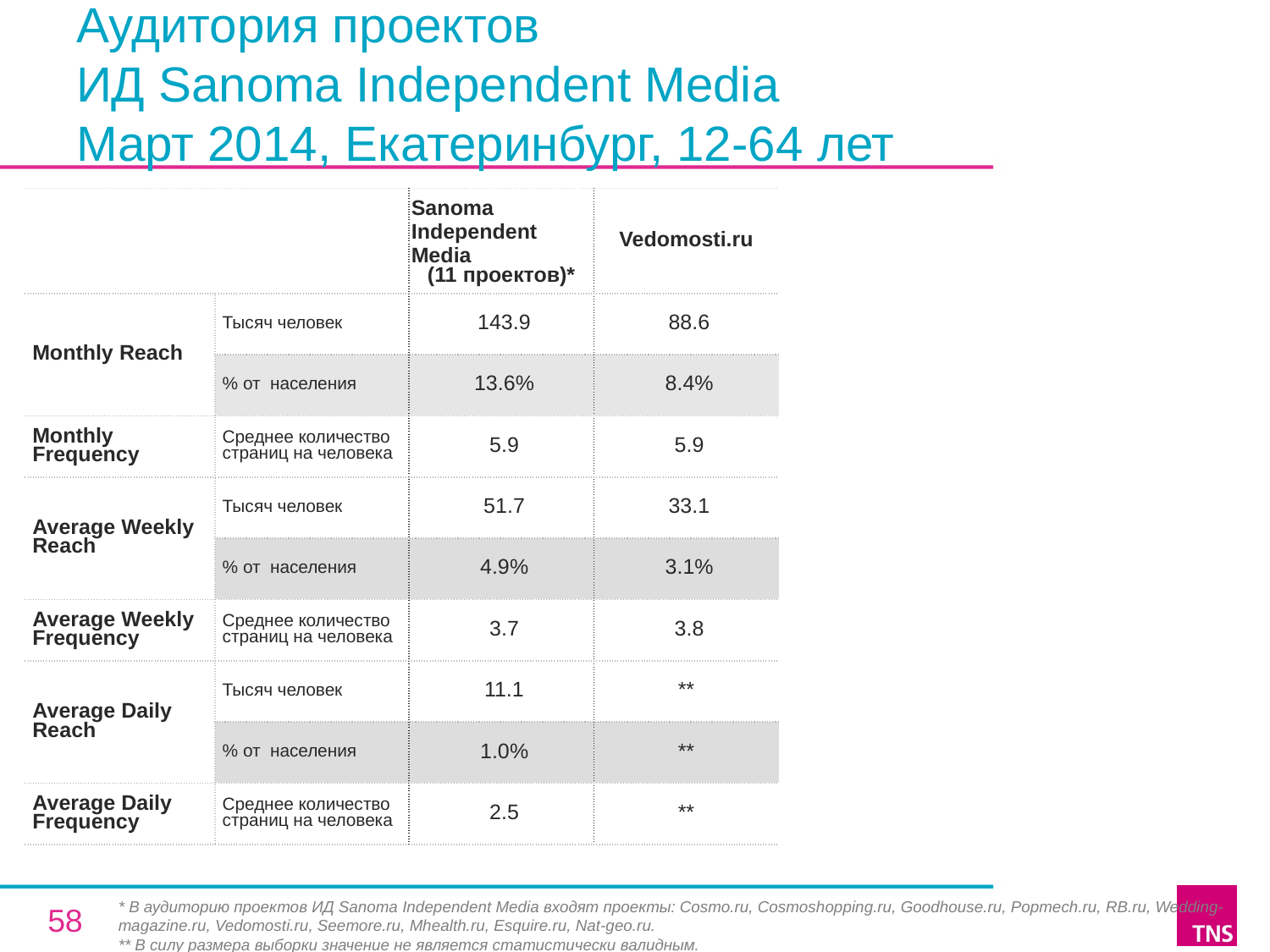

# Аудитория проектов ИД Sanoma Independent Media Март 2014, Екатеринбург, 12-64 лет
|  |  | Sanoma Independent Media (11 проектов)\* | Vedomosti.ru |
| --- | --- | --- | --- |
| Monthly Reach | Тысяч человек | 143.9 | 88.6 |
|  | % от населения | 13.6% | 8.4% |
| Monthly Frequency | Среднее количество страниц на человека | 5.9 | 5.9 |
| Average Weekly Reach | Тысяч человек | 51.7 | 33.1 |
|  | % от населения | 4.9% | 3.1% |
| Average Weekly Frequency | Среднее количество страниц на человека | 3.7 | 3.8 |
| Average Daily Reach | Тысяч человек | 11.1 | \*\* |
|  | % от населения | 1.0% | \*\* |
| Average Daily Frequency | Среднее количество страниц на человека | 2.5 | \*\* |
* В аудиторию проектов ИД Sanoma Independent Media входят проекты: Cosmo.ru, Cosmoshopping.ru, Goodhouse.ru, Popmech.ru, RB.ru, Wedding-magazine.ru, Vedomosti.ru, Seemore.ru, Mhealth.ru, Esquire.ru, Nat-geo.ru.
** В силу размера выборки значение не является статистически валидным.
58